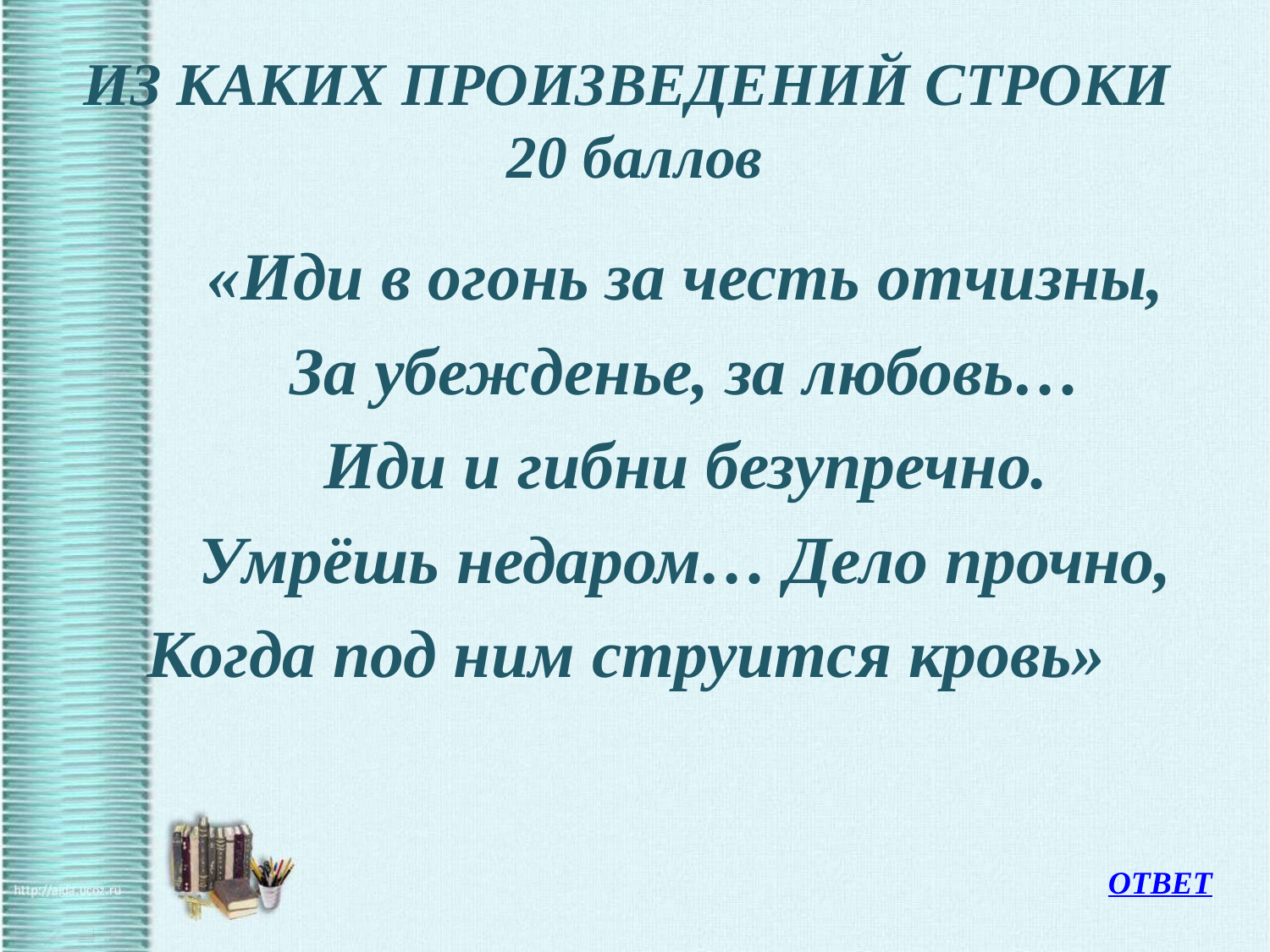

# ИЗ КАКИХ ПРОИЗВЕДЕНИЙ СТРОКИ  20 баллов
«Иди в огонь за честь отчизны,
За убежденье, за любовь…
Иди и гибни безупречно.
Умрёшь недаром… Дело прочно,
Когда под ним струится кровь»
ОТВЕТ